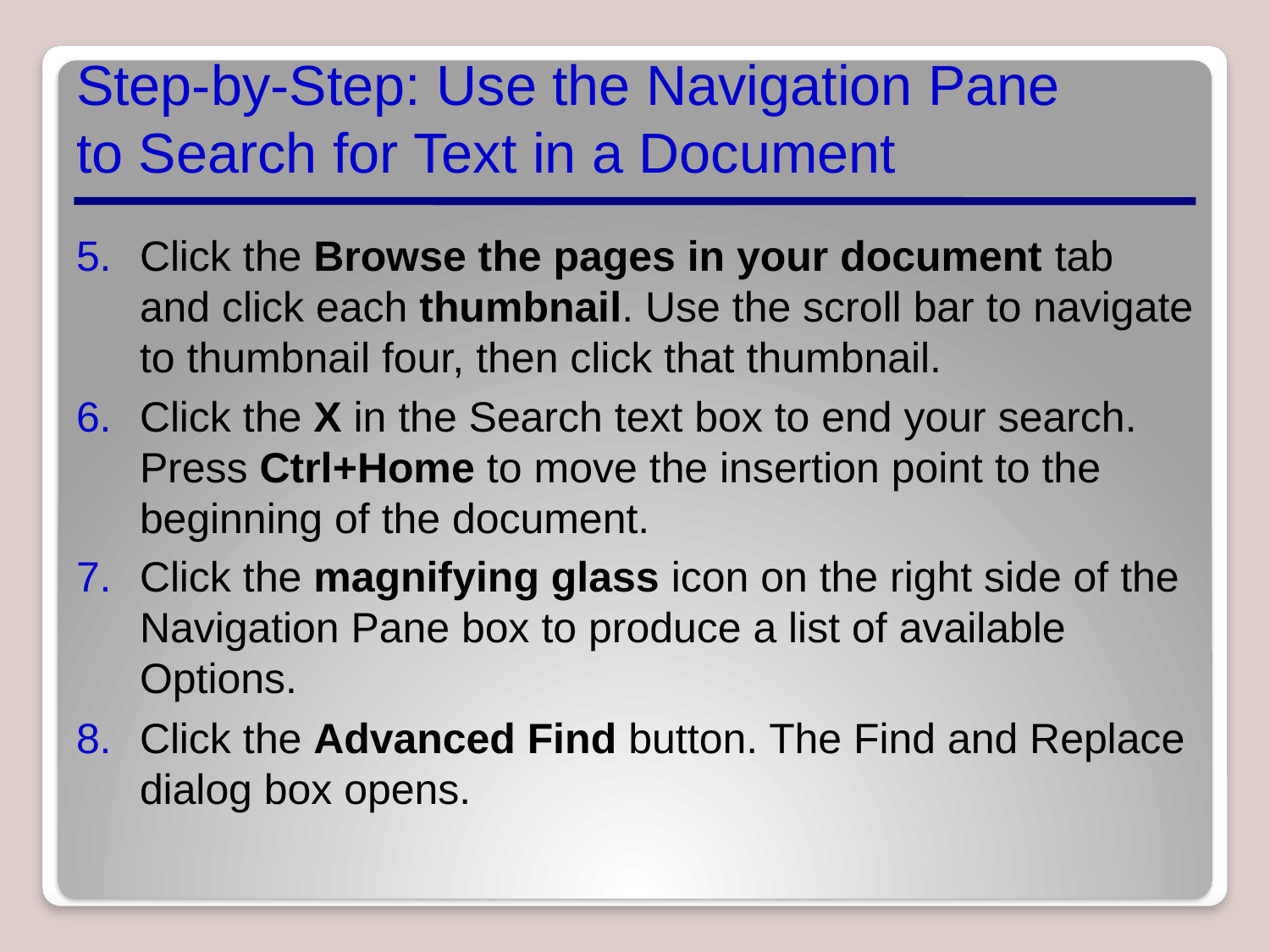

# Step-by-Step: Use the Navigation Pane to Search for Text in a Document
Click the Browse the pages in your document tab and click each thumbnail. Use the scroll bar to navigate to thumbnail four, then click that thumbnail.
Click the X in the Search text box to end your search. Press Ctrl+Home to move the insertion point to the beginning of the document.
Click the magnifying glass icon on the right side of the Navigation Pane box to produce a list of available Options.
Click the Advanced Find button. The Find and Replace dialog box opens.